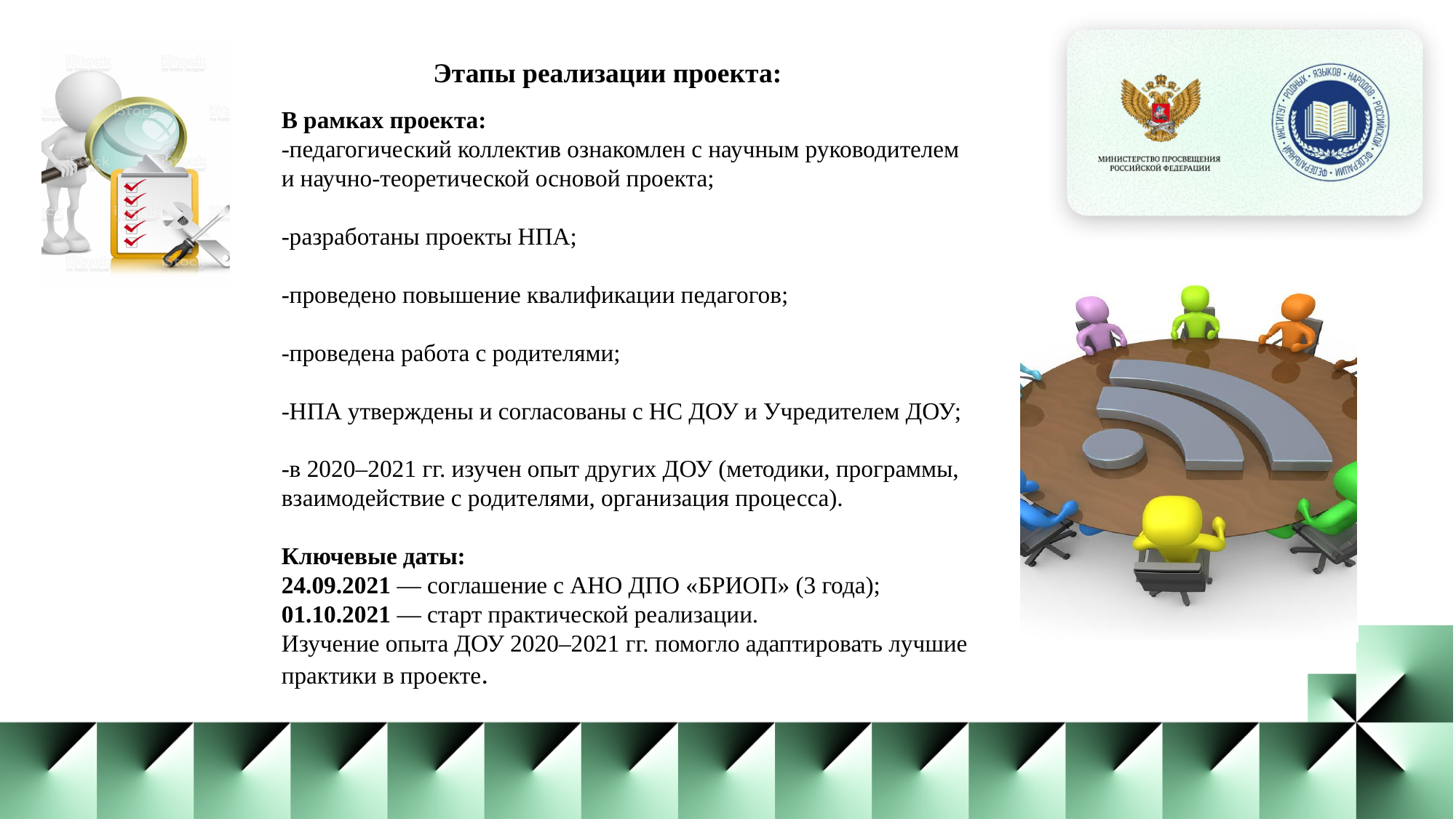

Этапы реализации проекта:

В рамках проекта:
-педагогический коллектив ознакомлен с научным руководителем и научно-теоретической основой проекта;

-разработаны проекты НПА;

-проведено повышение квалификации педагогов;

-проведена работа с родителями;

-НПА утверждены и согласованы с НС ДОУ и Учредителем ДОУ;

-в 2020–2021 гг. изучен опыт других ДОУ (методики, программы, взаимодействие с родителями, организация процесса).

Ключевые даты:
24.09.2021 — соглашение с АНО ДПО «БРИОП» (3 года);
01.10.2021 — старт практической реализации.
Изучение опыта ДОУ 2020–2021 гг. помогло адаптировать лучшие практики в проекте.